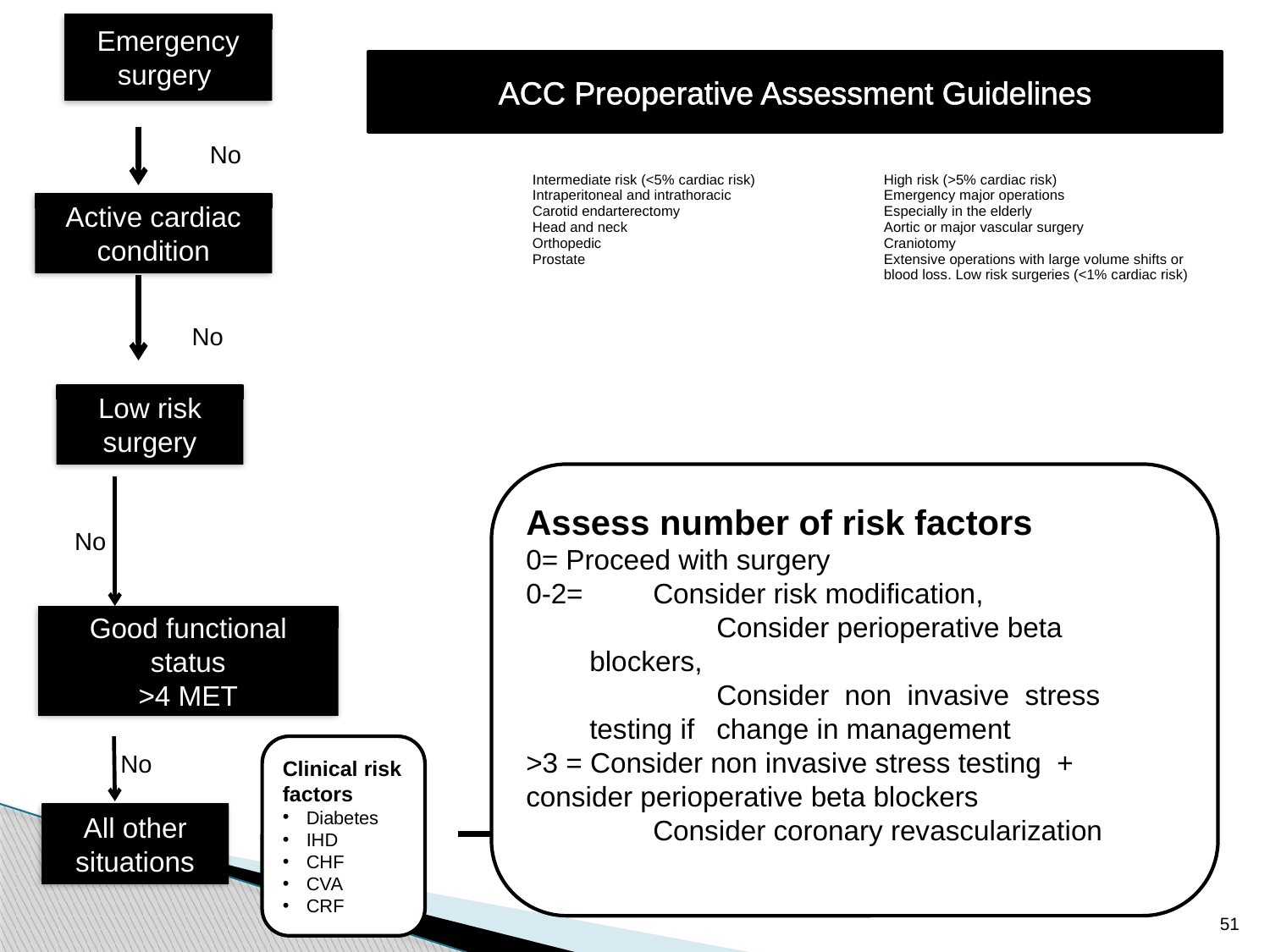

Emergency surgery
ACC Preoperative Assessment Guidelines
No
|  | Intermediate risk (<5% cardiac risk) Intraperitoneal and intrathoracic Carotid endarterectomy Head and neck Orthopedic Prostate | High risk (>5% cardiac risk) Emergency major operations Especially in the elderly Aortic or major vascular surgery Craniotomy Extensive operations with large volume shifts or blood loss. Low risk surgeries (<1% cardiac risk) |
| --- | --- | --- |
Active cardiac condition
No
Low risk surgery
Assess number of risk factors
0= Proceed with surgery
0-2= 	Consider risk modification,
	Consider perioperative beta blockers,
	Consider  non  invasive  stress testing if 	change in management
>3 = Consider non invasive stress testing  + 	consider perioperative beta blockers
	Consider coronary revascularization

No
Good functional status
>4 MET
Clinical risk factors
Diabetes
IHD
CHF
CVA
CRF
No
All other situations
51